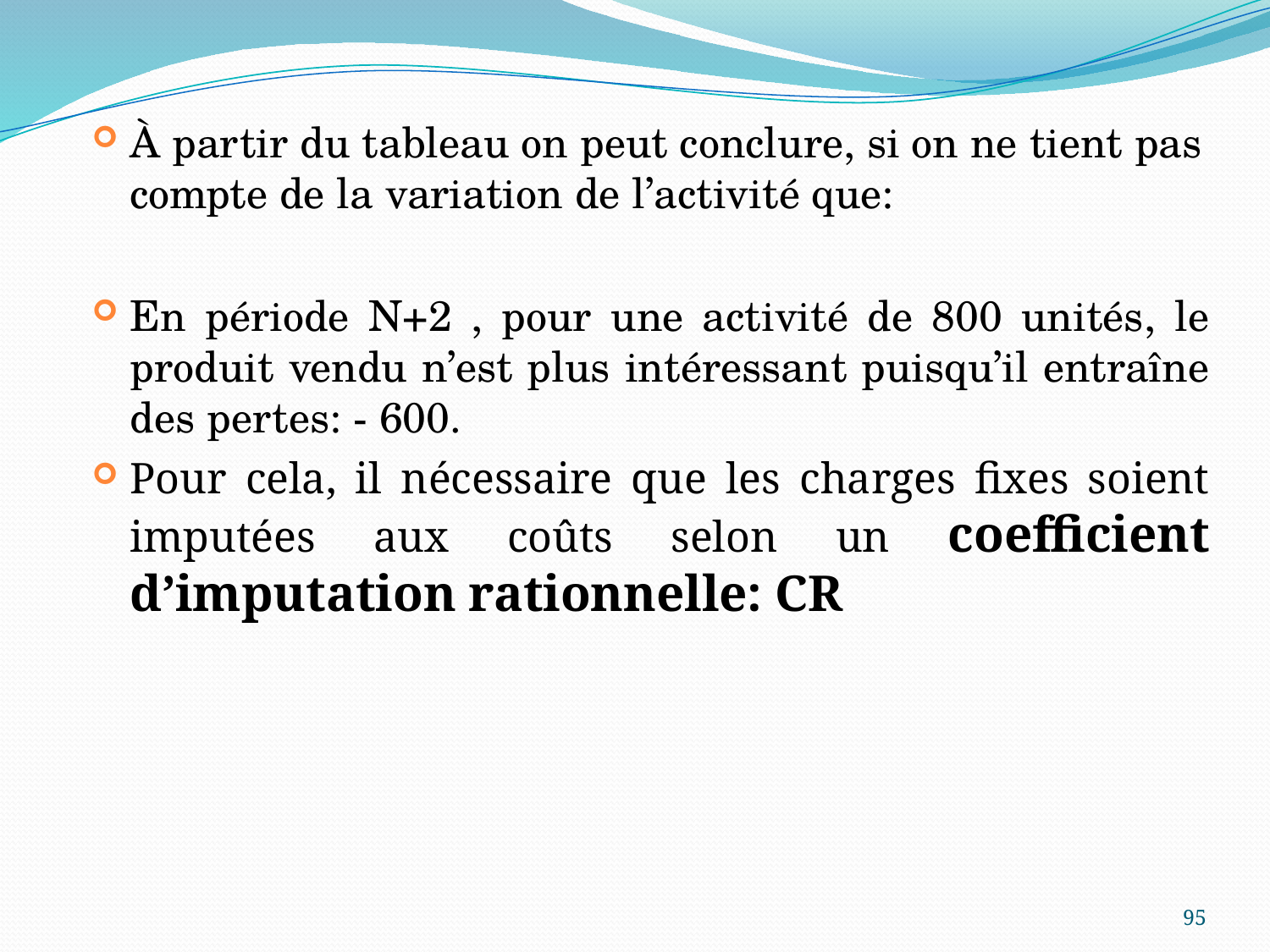

À partir du tableau on peut conclure, si on ne tient pas compte de la variation de l’activité que:

En période N+2 , pour une activité de 800 unités, le produit vendu n’est plus intéressant puisqu’il entraîne des pertes: - 600.
Pour cela, il nécessaire que les charges fixes soient imputées aux coûts selon un coefficient d’imputation rationnelle: CR

95